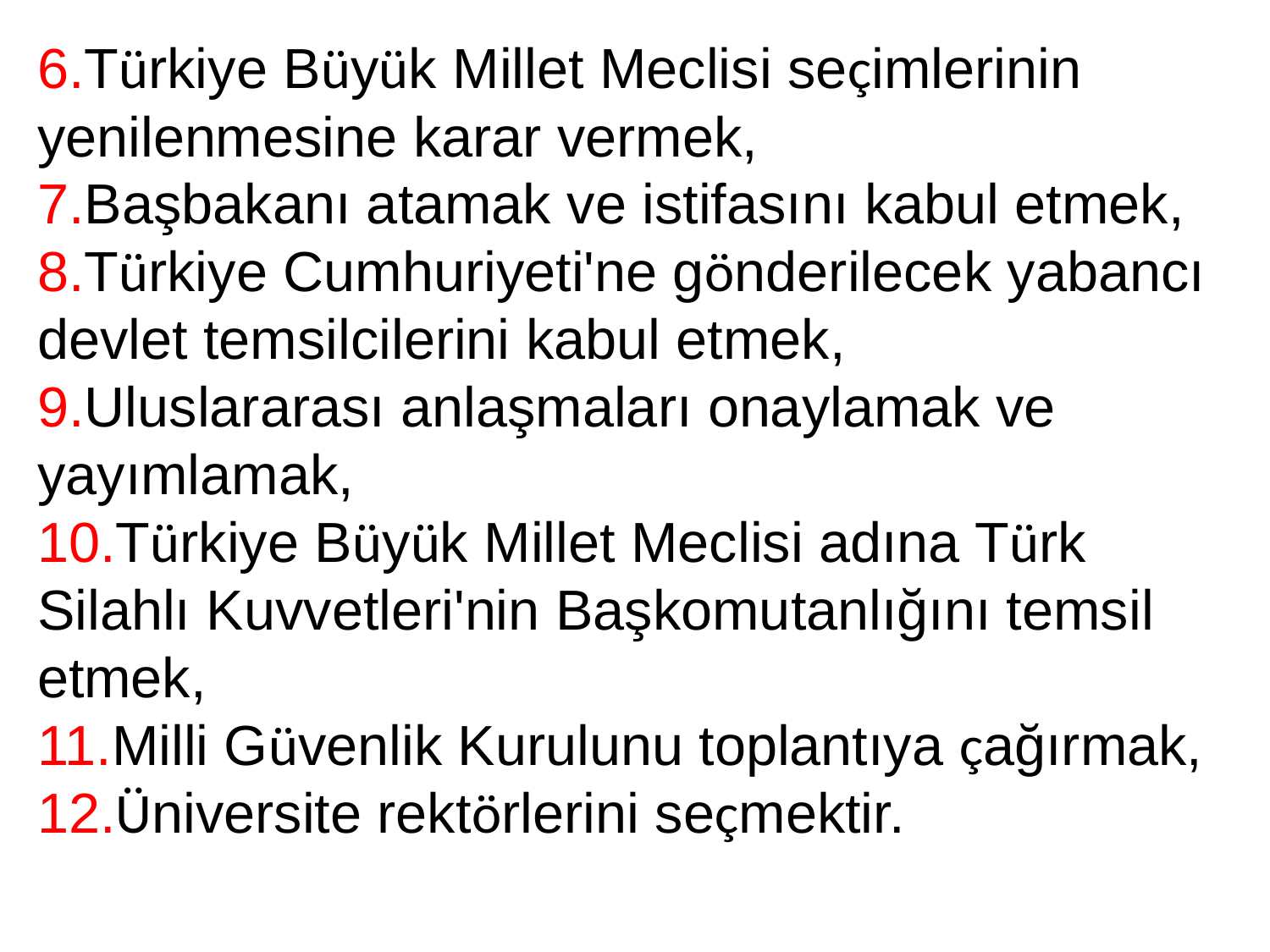

6.Türkiye Büyük Millet Meclisi seçimlerinin yenilenmesine karar vermek,
7.Başbakanı atamak ve istifasını kabul etmek,
8.Türkiye Cumhuriyeti'ne gönderilecek yabancı devlet temsilcilerini kabul etmek,
9.Uluslararası anlaşmaları onaylamak ve yayımlamak,
10.Türkiye Büyük Millet Meclisi adına Türk Silahlı Kuvvetleri'nin Başkomutanlığını temsil etmek,
11.Milli Güvenlik Kurulunu toplantıya çağırmak,
12.Üniversite rektörlerini seçmektir.